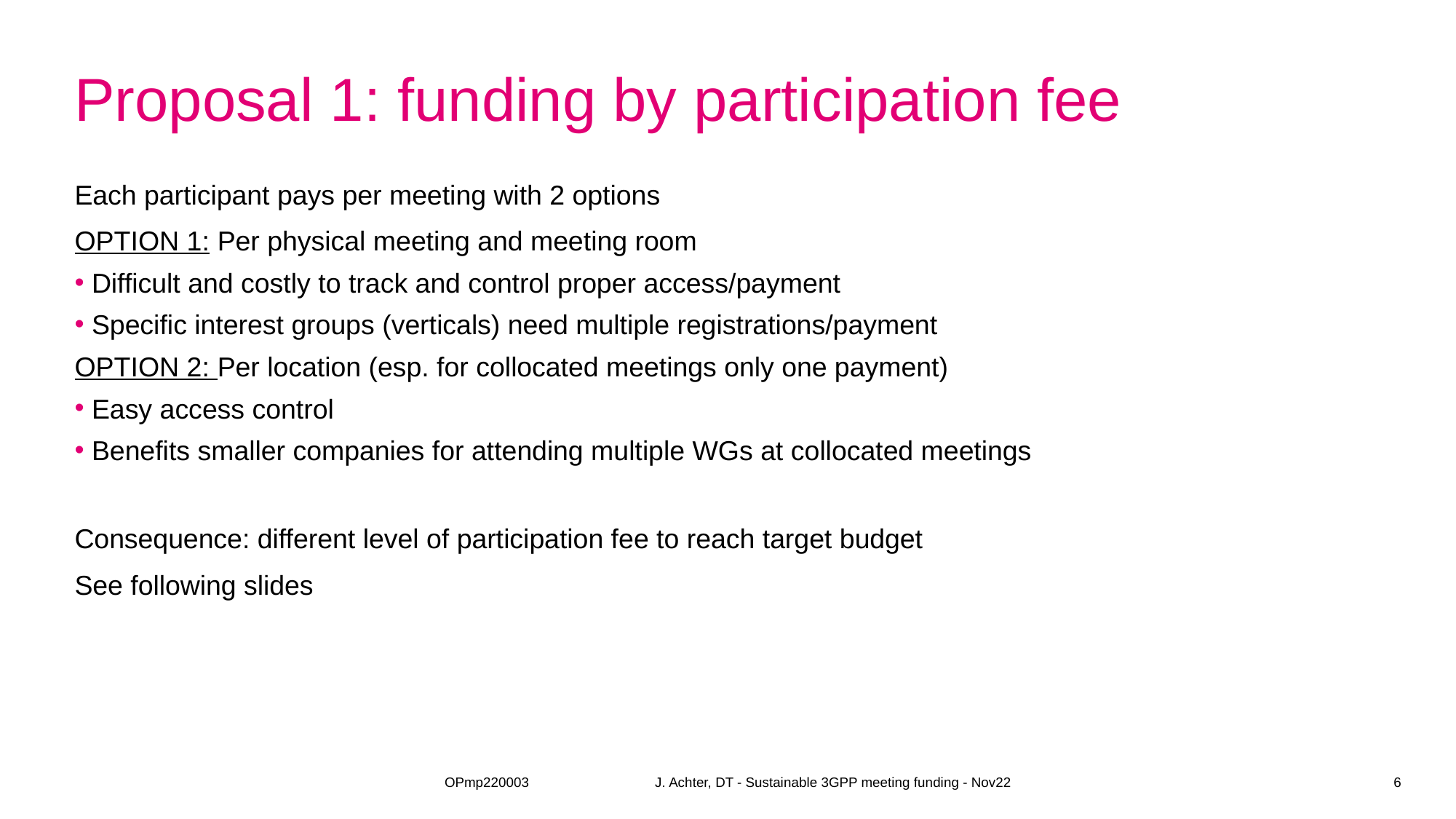

# Proposal 1: funding by participation fee
Each participant pays per meeting with 2 options
OPTION 1: Per physical meeting and meeting room
Difficult and costly to track and control proper access/payment
Specific interest groups (verticals) need multiple registrations/payment
OPTION 2: Per location (esp. for collocated meetings only one payment)
Easy access control
Benefits smaller companies for attending multiple WGs at collocated meetings

Consequence: different level of participation fee to reach target budget
See following slides

OPmp220003                                 J. Achter, DT - Sustainable 3GPP meeting funding - Nov22
6